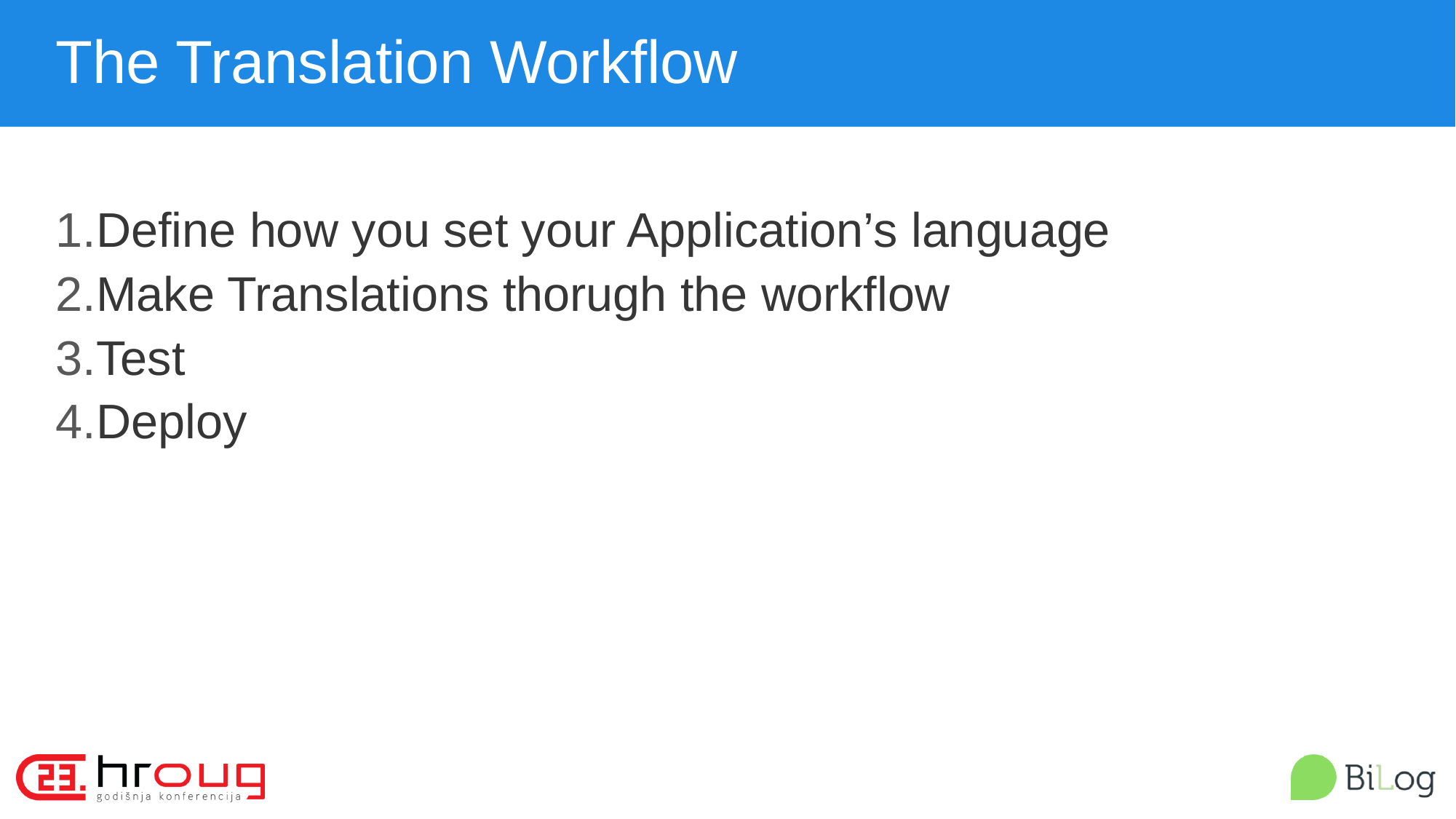

# The Translation Workflow
Define how you set your Application’s language
Make Translations thorugh the workflow
Test
Deploy